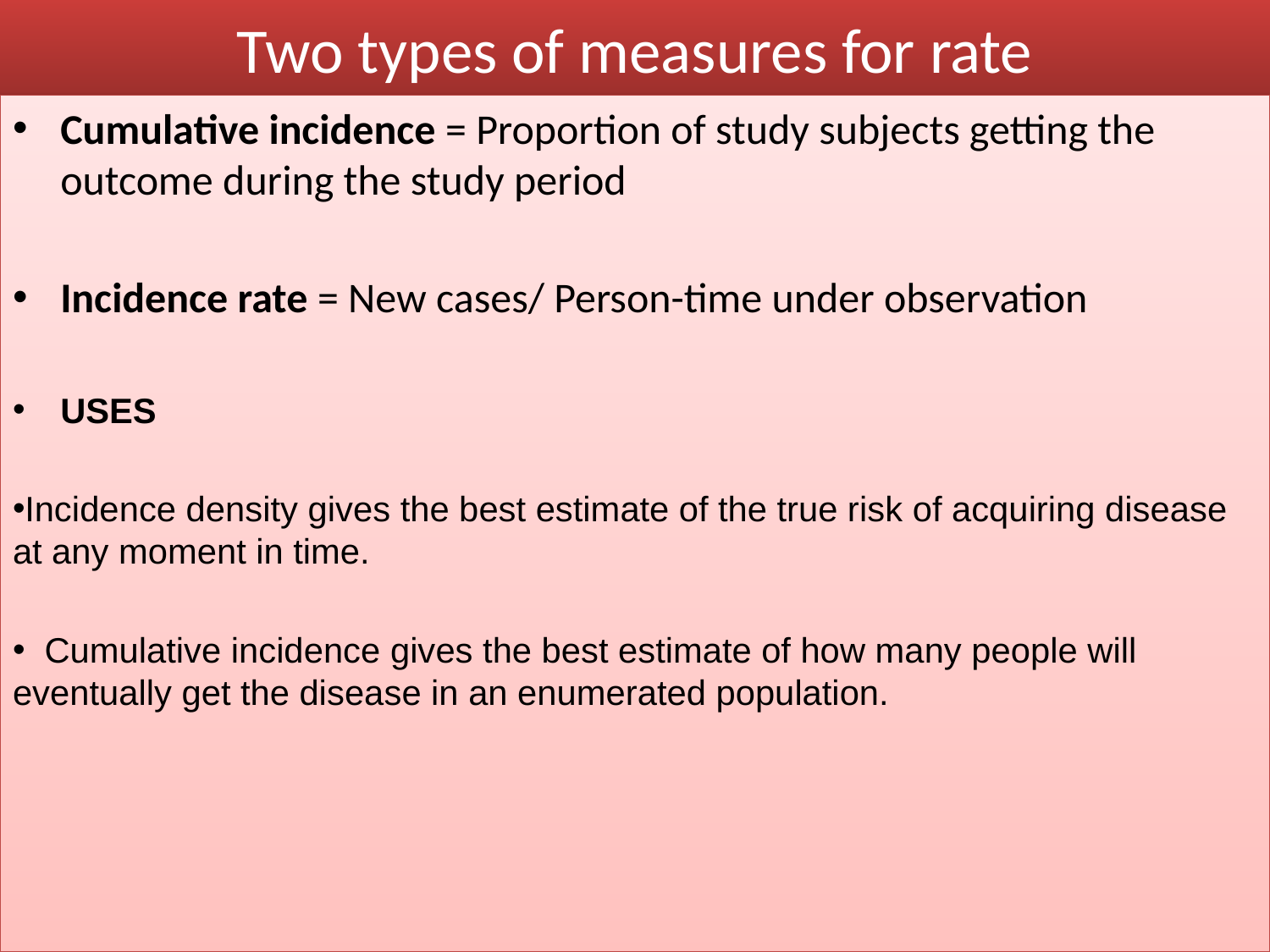

# Two types of measures for rate
Cumulative incidence = Proportion of study subjects getting the outcome during the study period

Incidence rate = New cases/ Person-time under observation

USES

Incidence density gives the best estimate of the true risk of acquiring disease at any moment in time.

  Cumulative incidence gives the best estimate of how many people will eventually get the disease in an enumerated population.